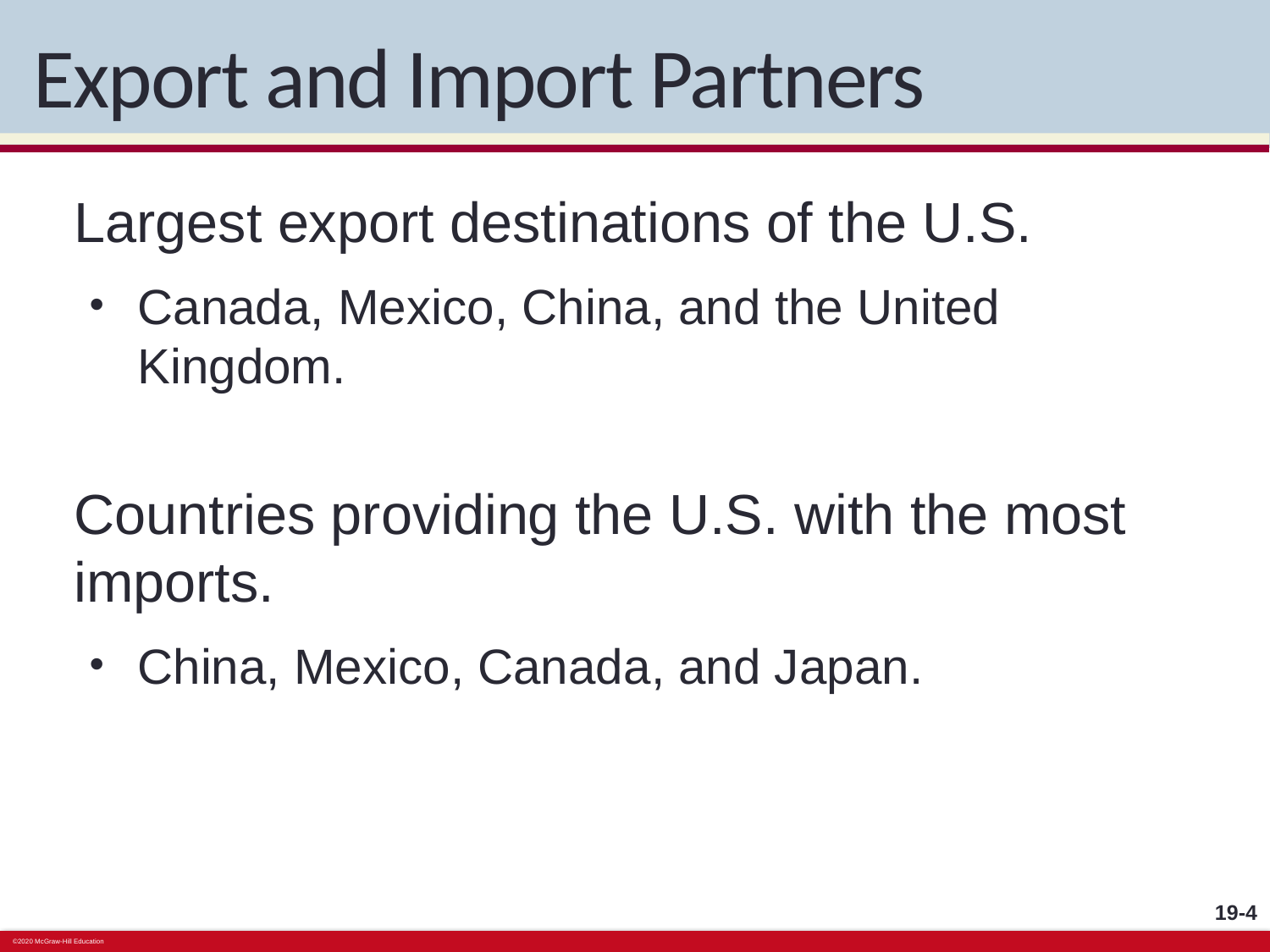

# Export and Import Partners
Largest export destinations of the U.S.
Canada, Mexico, China, and the United Kingdom.
Countries providing the U.S. with the most imports.
China, Mexico, Canada, and Japan.